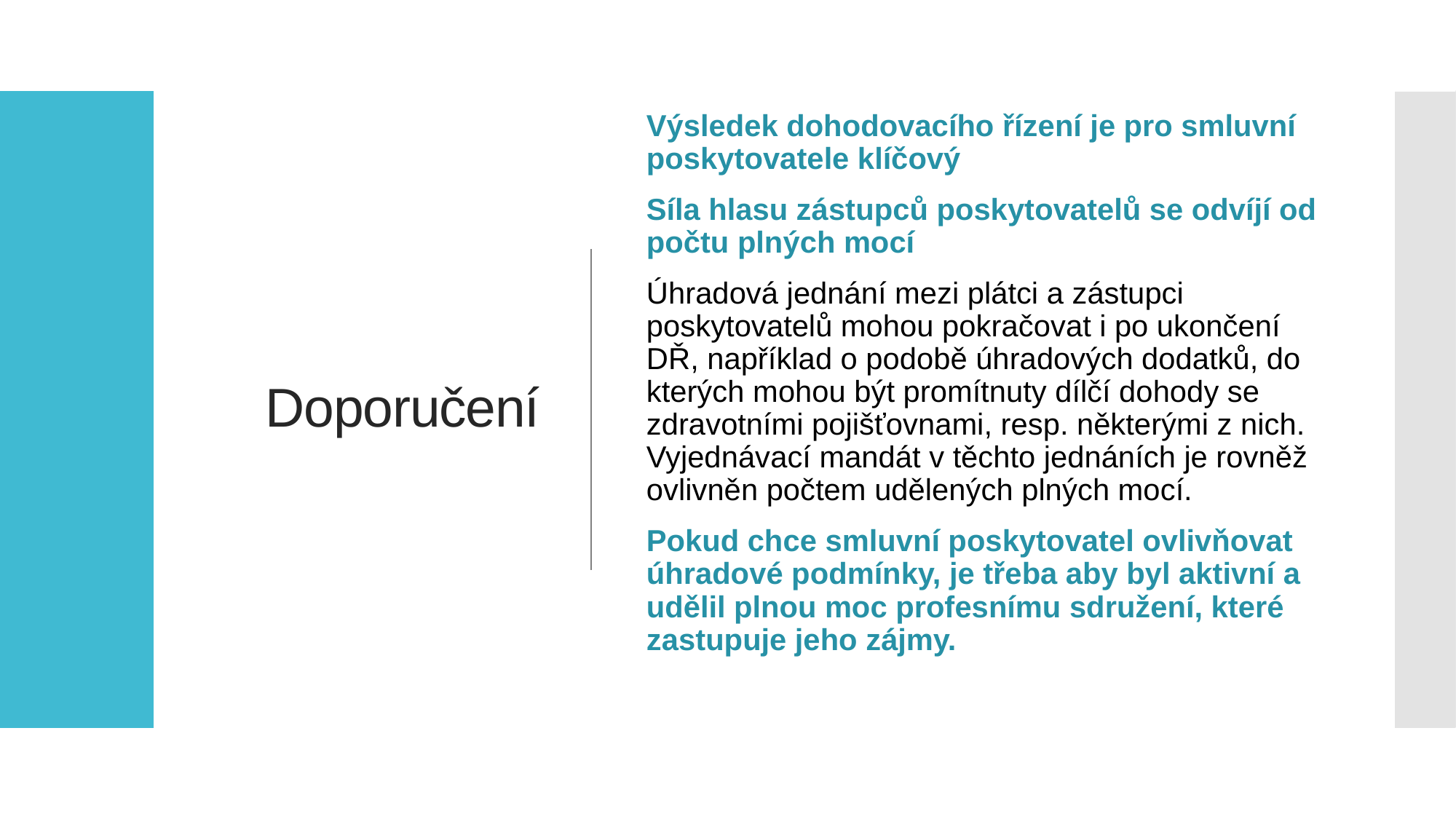

# Doporučení
Výsledek dohodovacího řízení je pro smluvní poskytovatele klíčový
Síla hlasu zástupců poskytovatelů se odvíjí od počtu plných mocí
Úhradová jednání mezi plátci a zástupci poskytovatelů mohou pokračovat i po ukončení DŘ, například o podobě úhradových dodatků, do kterých mohou být promítnuty dílčí dohody se zdravotními pojišťovnami, resp. některými z nich. Vyjednávací mandát v těchto jednáních je rovněž ovlivněn počtem udělených plných mocí.
Pokud chce smluvní poskytovatel ovlivňovat úhradové podmínky, je třeba aby byl aktivní a udělil plnou moc profesnímu sdružení, které zastupuje jeho zájmy.